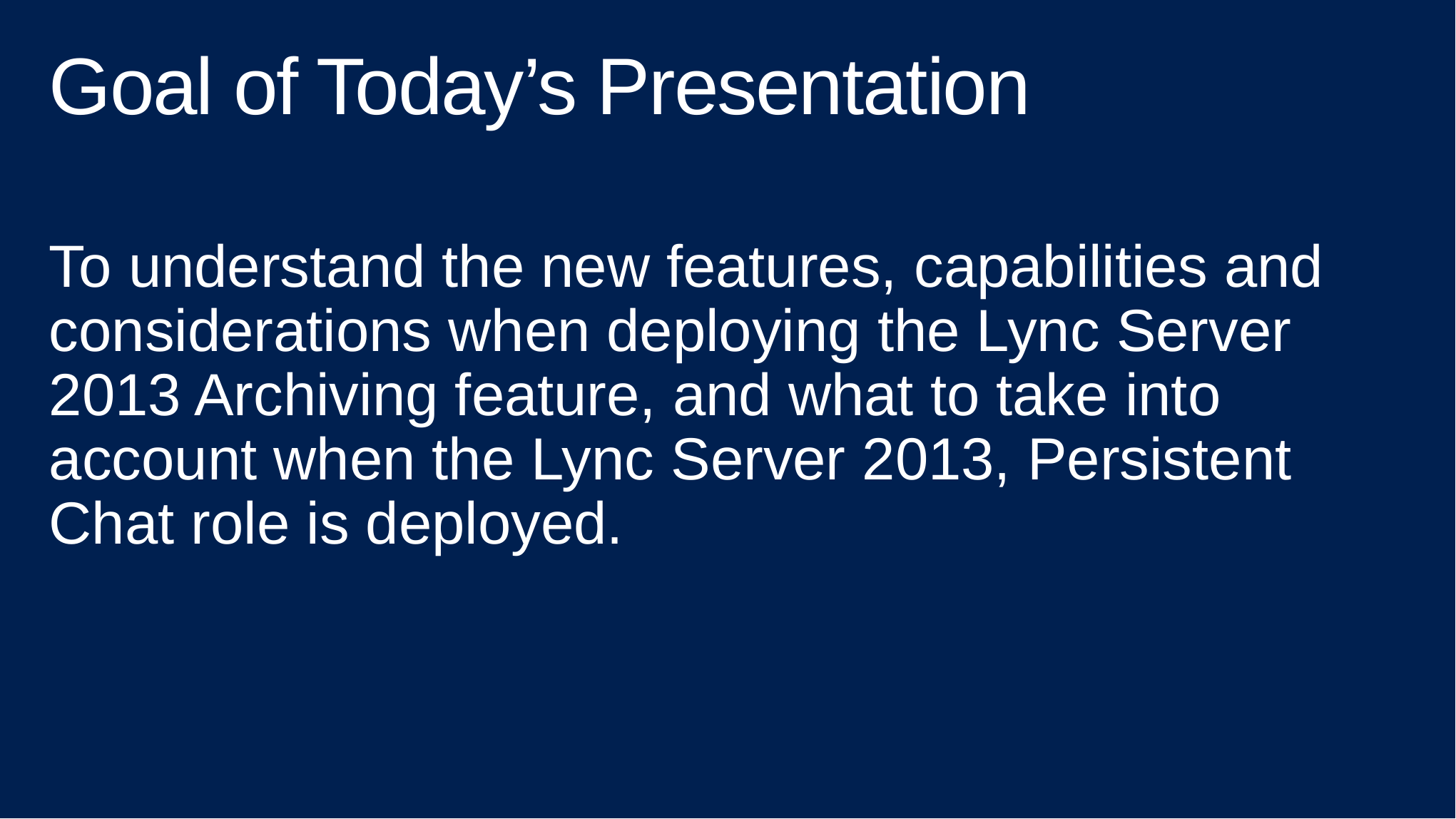

# Goal of Today’s Presentation

To understand the new features, capabilities and considerations when deploying the Lync Server 2013 Archiving feature, and what to take into account when the Lync Server 2013, Persistent Chat role is deployed.